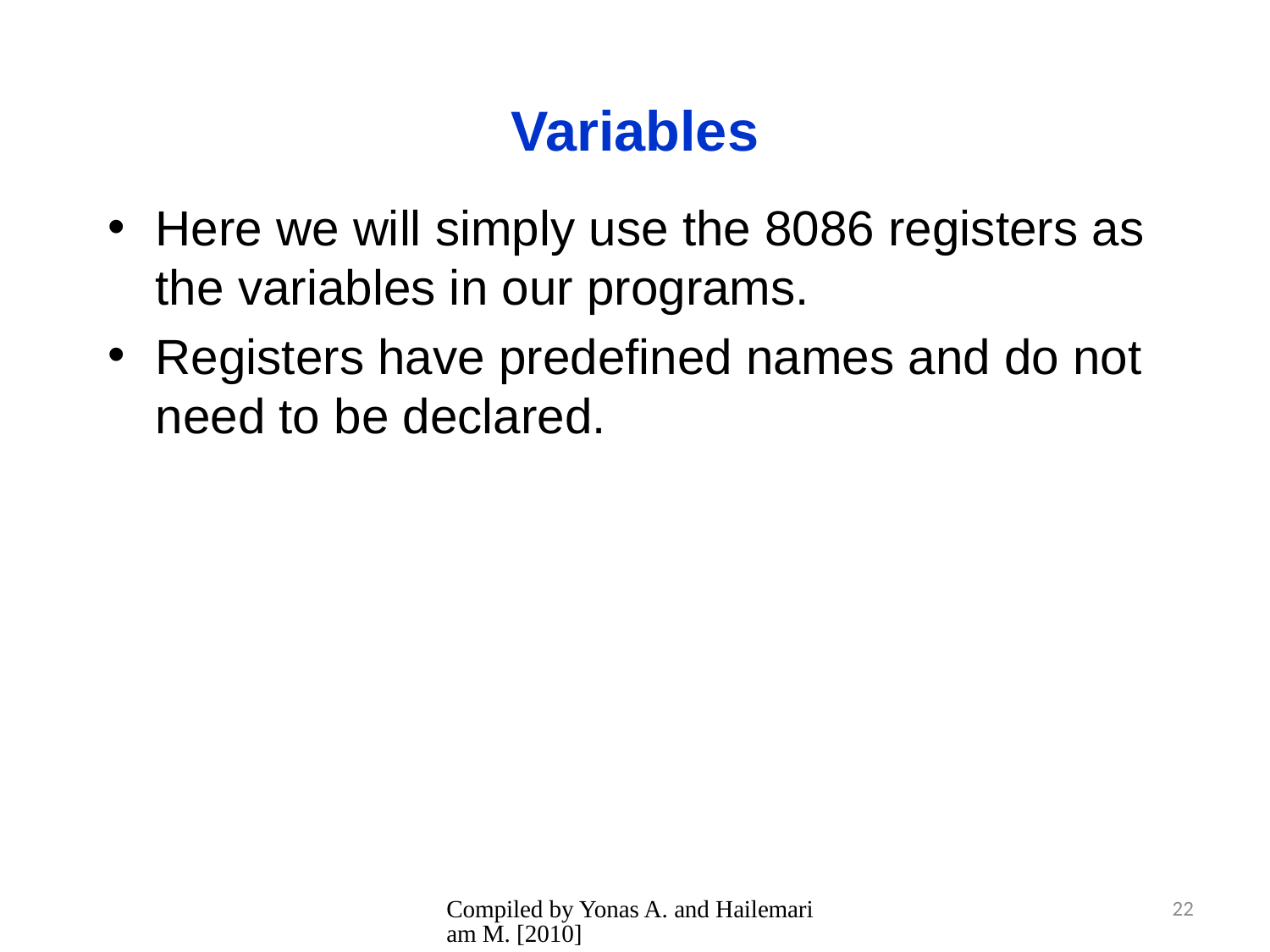

# Variables
Here we will simply use the 8086 registers as the variables in our programs.
Registers have predefined names and do not need to be declared.

Compiled by Yonas A. and Hailemariam M. [2010]
22